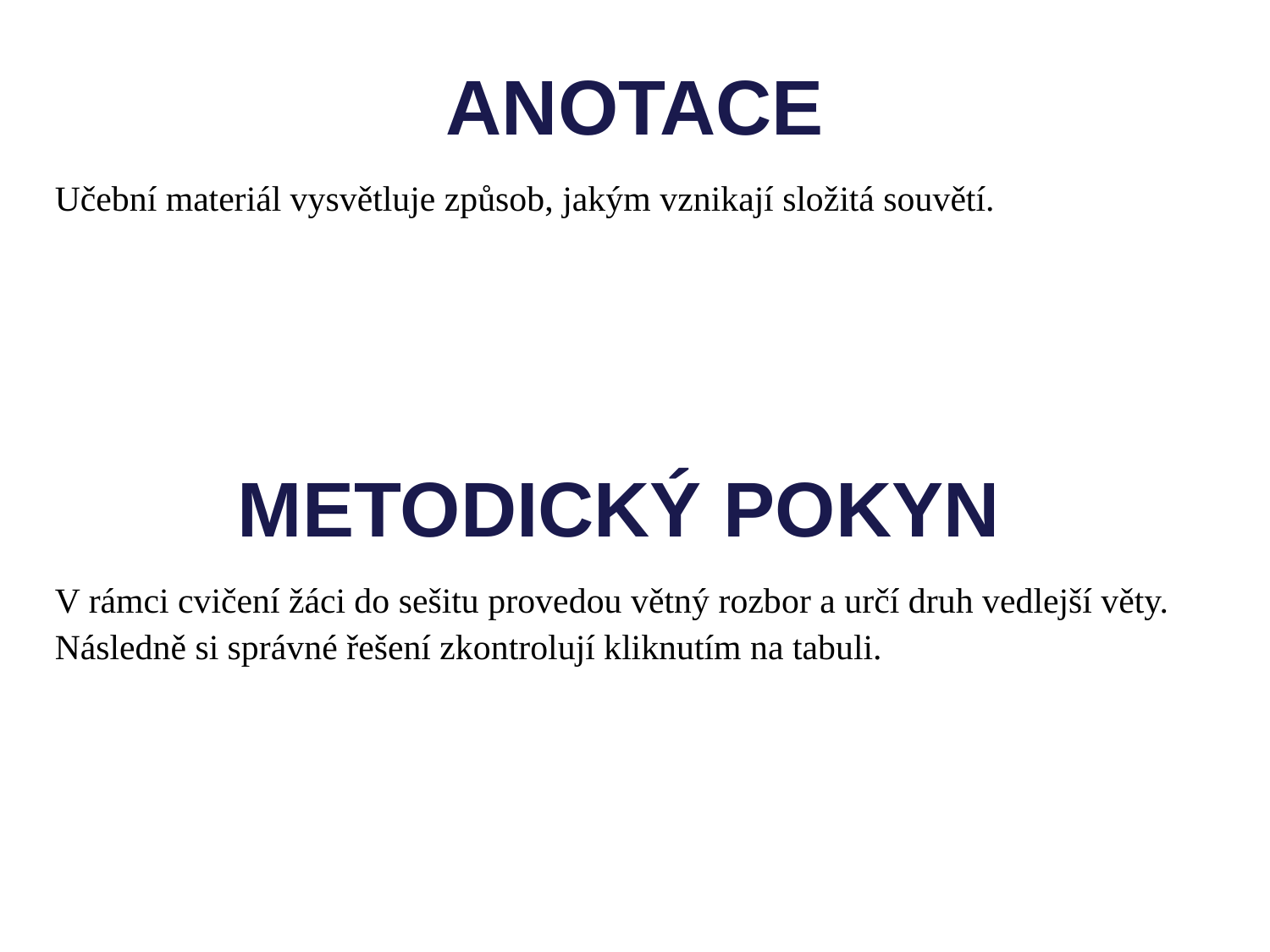

ANOTACE
Učební materiál vysvětluje způsob, jakým vznikají složitá souvětí.
METODICKÝ POKYN
V rámci cvičení žáci do sešitu provedou větný rozbor a určí druh vedlejší věty. Následně si správné řešení zkontrolují kliknutím na tabuli.